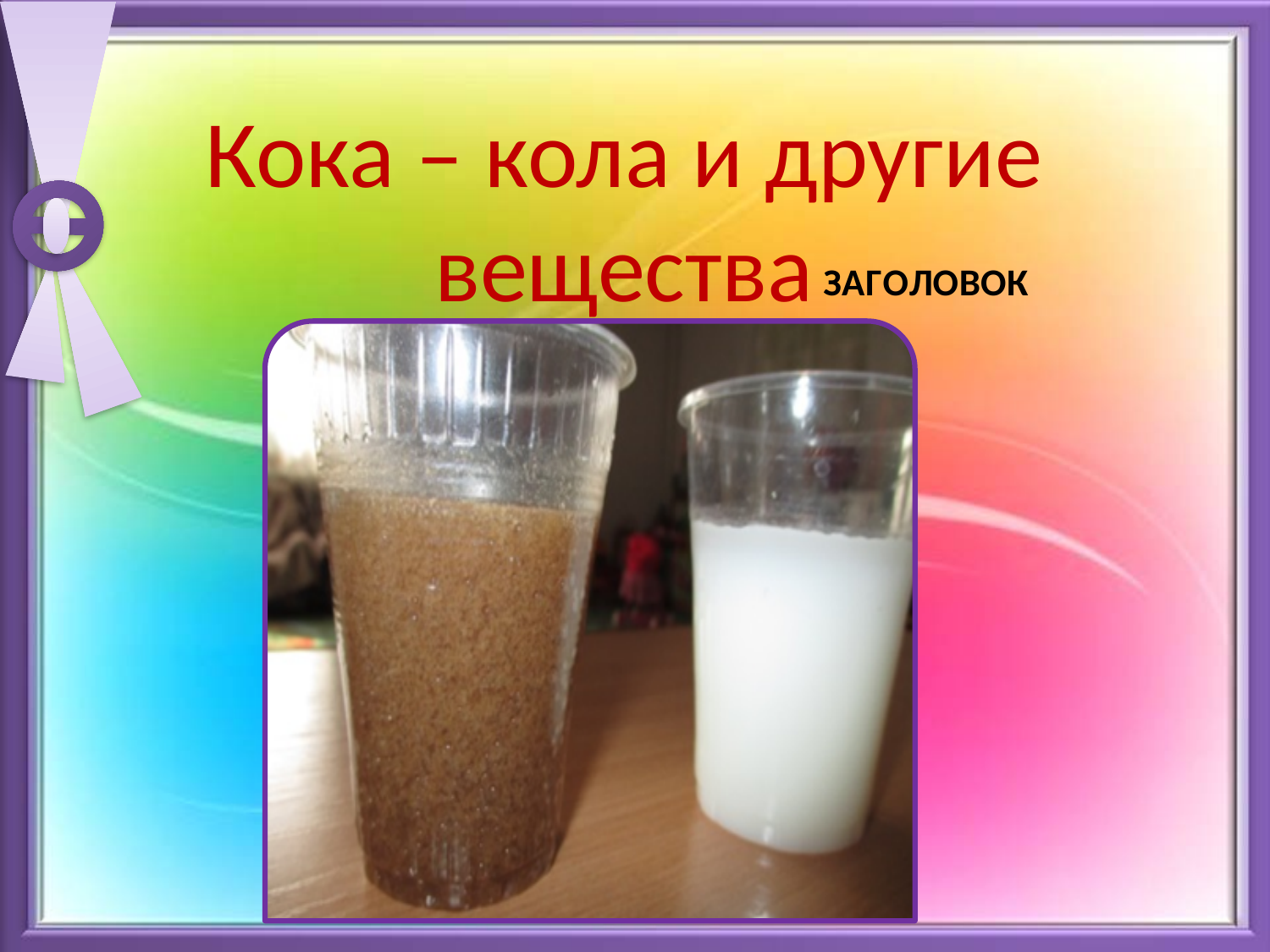

Кока – кола и другие вещества

[unsupported chart]